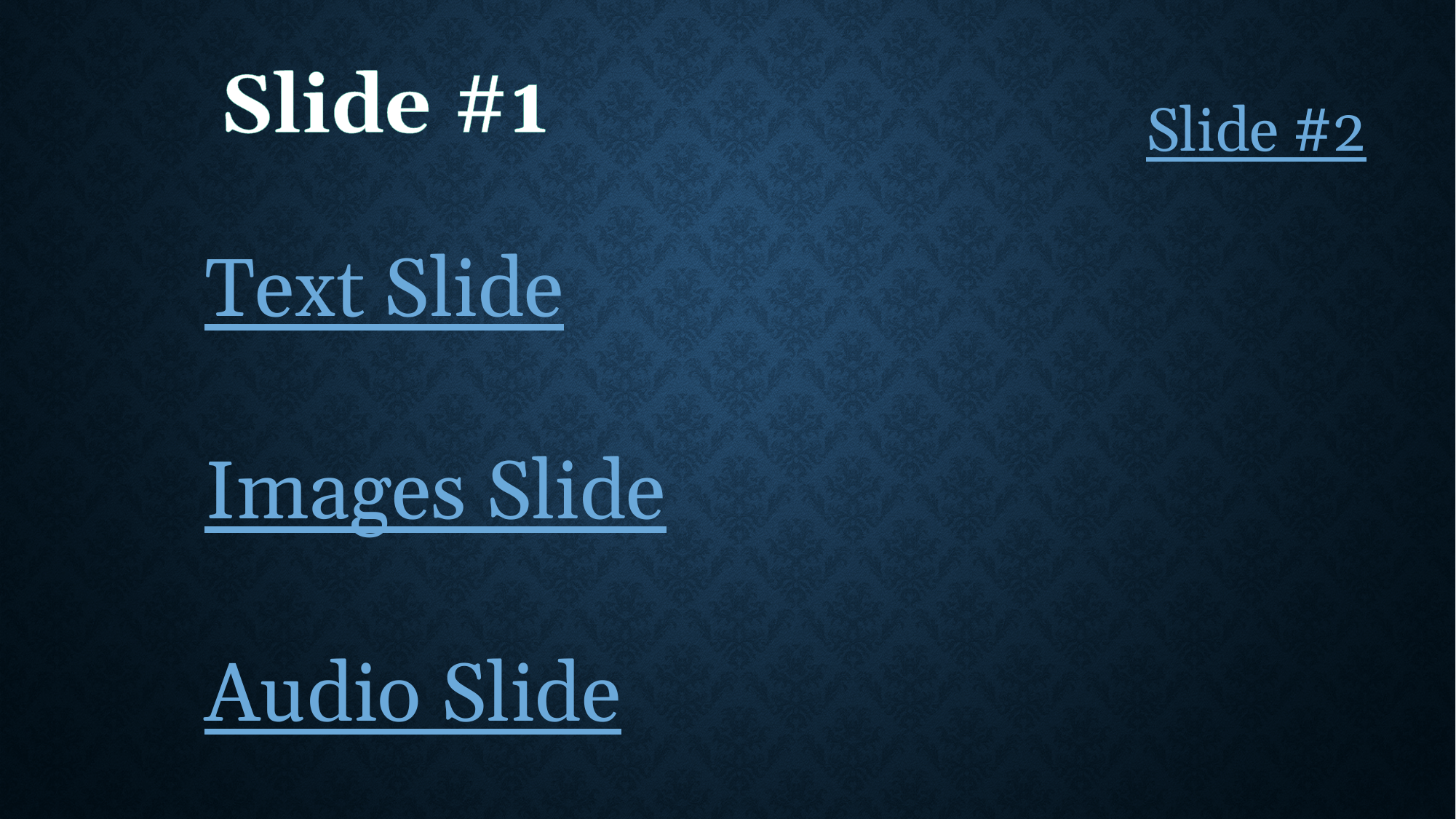

Slide #1
Slide #2
Text Slide

Images Slide

Audio Slide